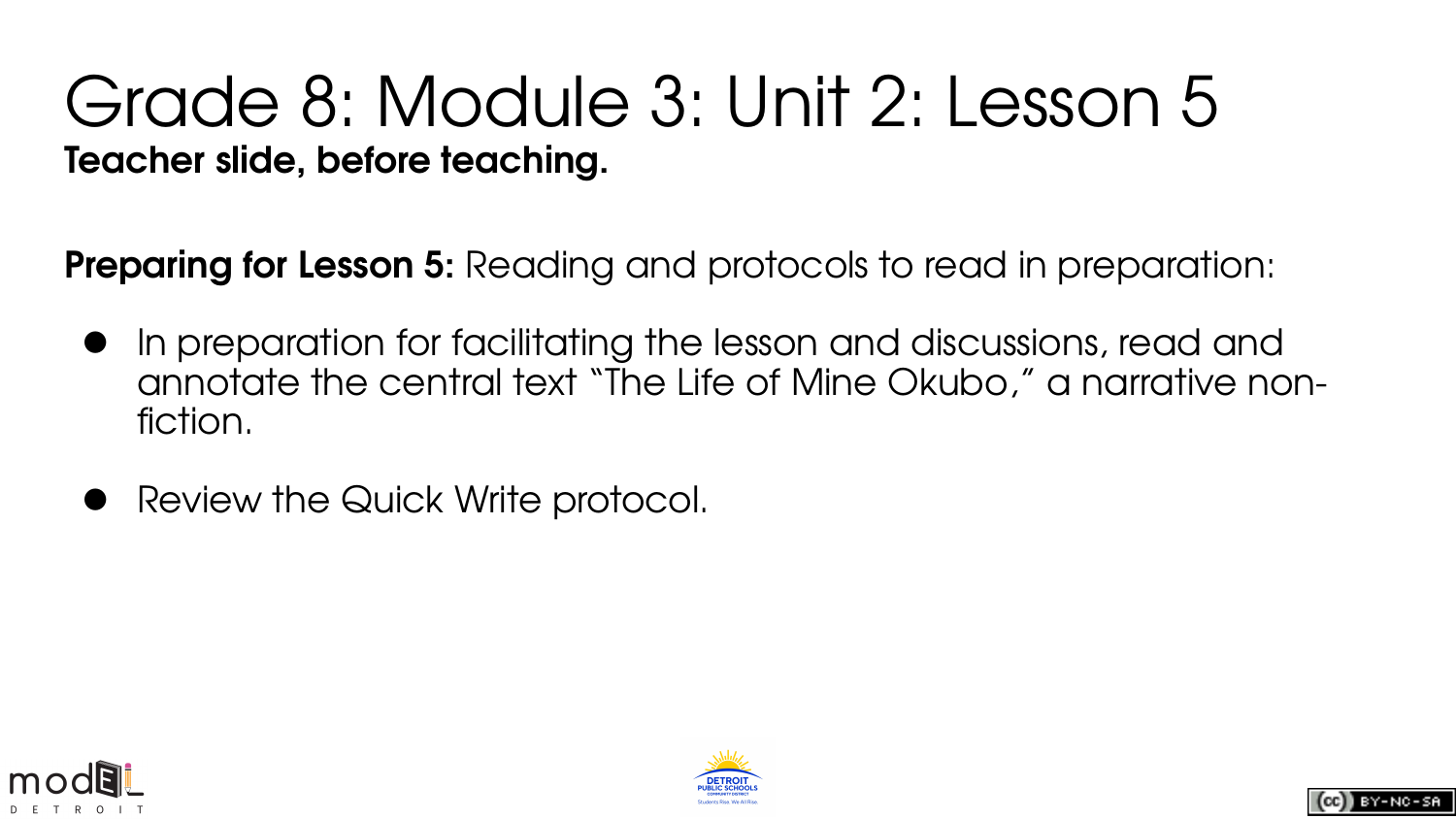

Grade 8: Module 3: Unit 2: Lesson 5
Teacher slide, before teaching.

Preparing for Lesson 5: Reading and protocols to read in preparation:

In preparation for facilitating the lesson and discussions, read and annotate the central text “The Life of Mine Okubo,” a narrative non-fiction.

Review the Quick Write protocol.